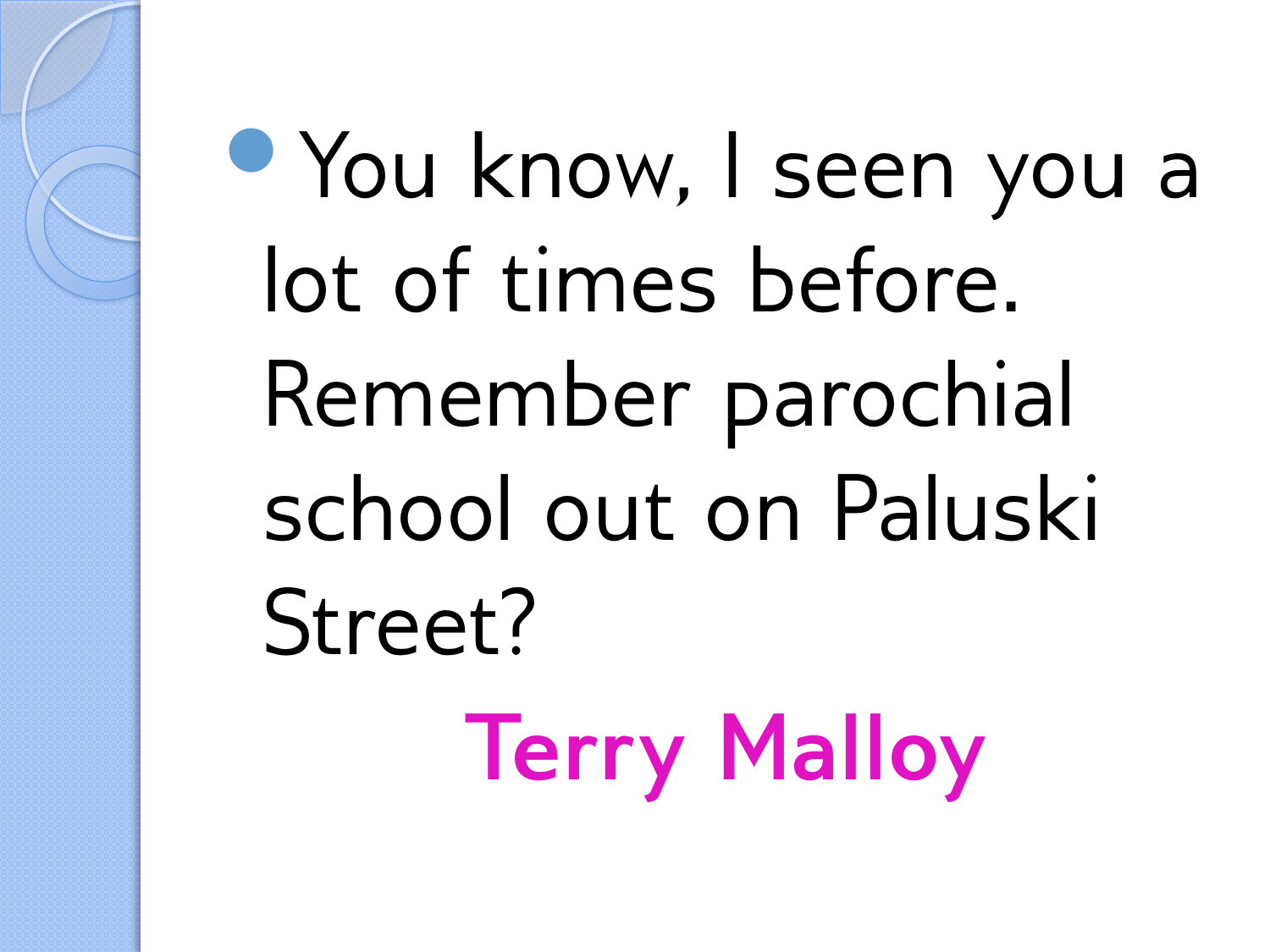

#
You know, I seen you a lot of times before. Remember parochial school out on Paluski Street?
Terry Malloy